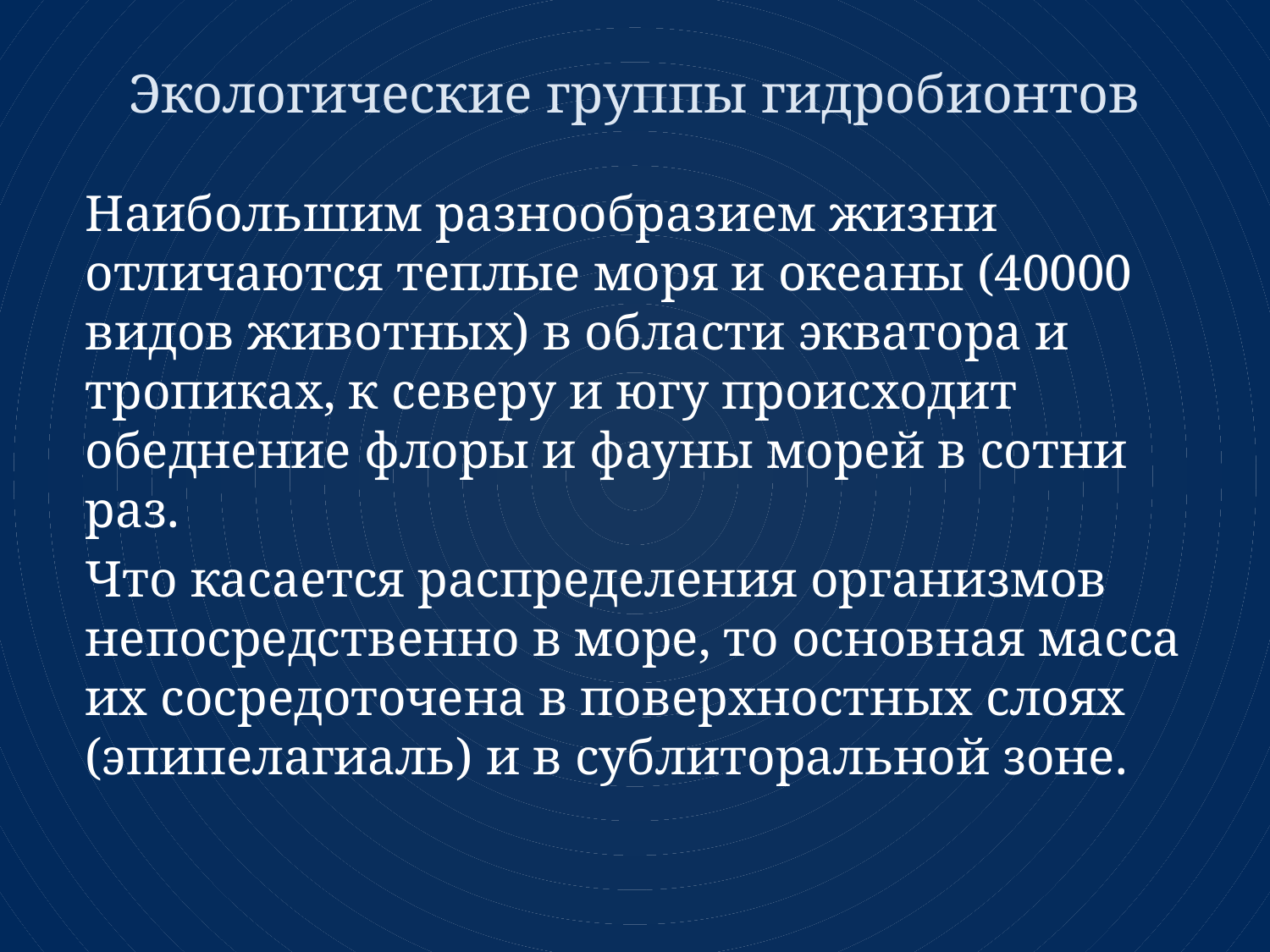

# Экологические группы гидробионтов
	Наибольшим разнообразием жизни отличаются теплые моря и океаны (40000 видов животных) в области экватора и тропиках, к северу и югу происходит обеднение флоры и фауны морей в сотни раз.
	Что касается распределения организмов непосредственно в море, то основная масса их сосредоточена в поверхностных слоях (эпипелагиаль) и в сублиторальной зоне.